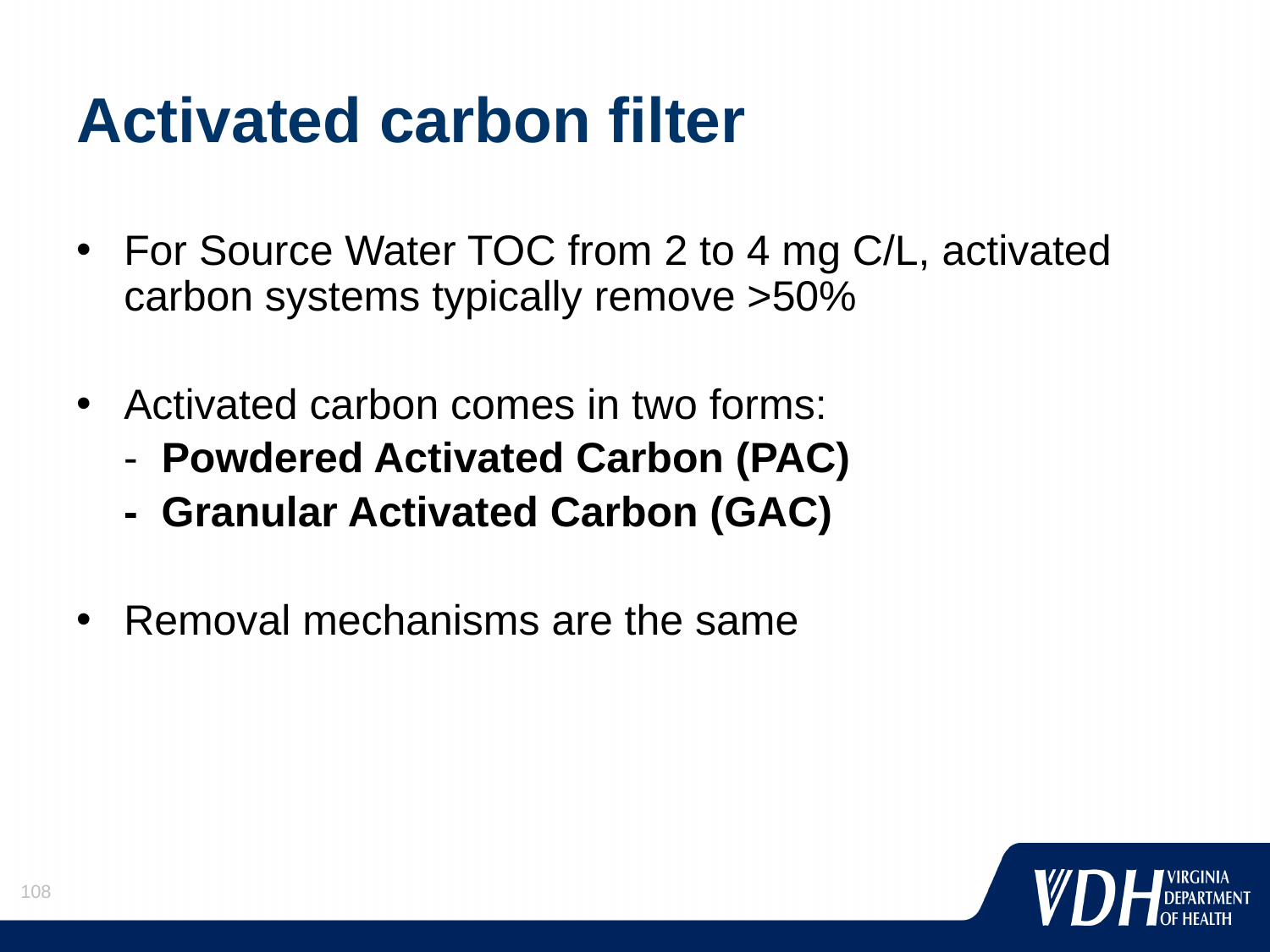

# Activated carbon filter
For Source Water TOC from 2 to 4 mg C/L, activated carbon systems typically remove >50%

Activated carbon comes in two forms:
    -  Powdered Activated Carbon (PAC)
    -  Granular Activated Carbon (GAC)

Removal mechanisms are the same

108